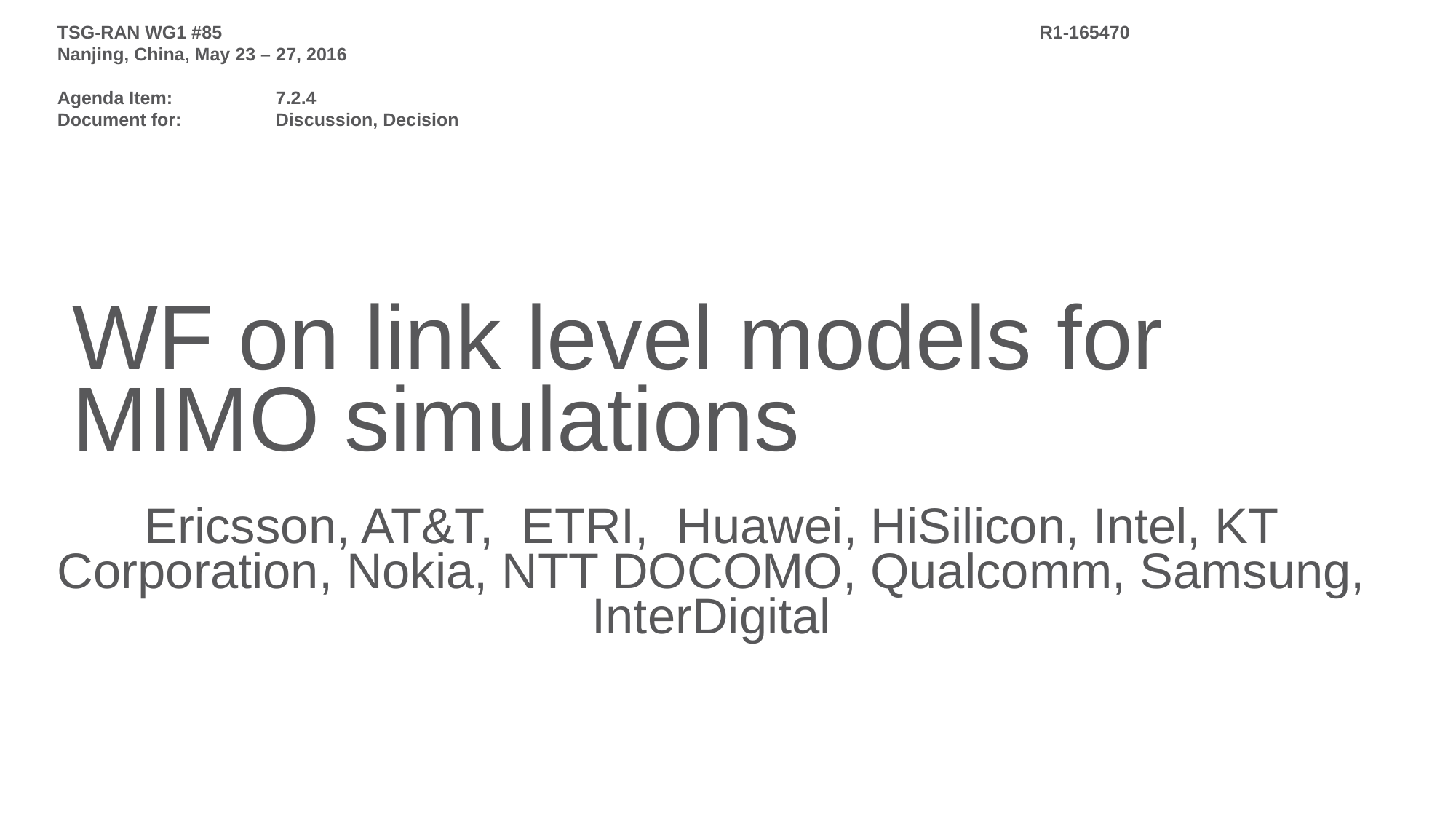

TSG-RAN WG1 #85								R1-165470
Nanjing, China, May 23 – 27, 2016

Agenda Item:	7.2.4
Document for:	Discussion, Decision
# WF on link level models for MIMO simulations
Ericsson, AT&T,  ETRI,  Huawei, HiSilicon, Intel, KT Corporation, Nokia, NTT DOCOMO, Qualcomm, Samsung, InterDigital